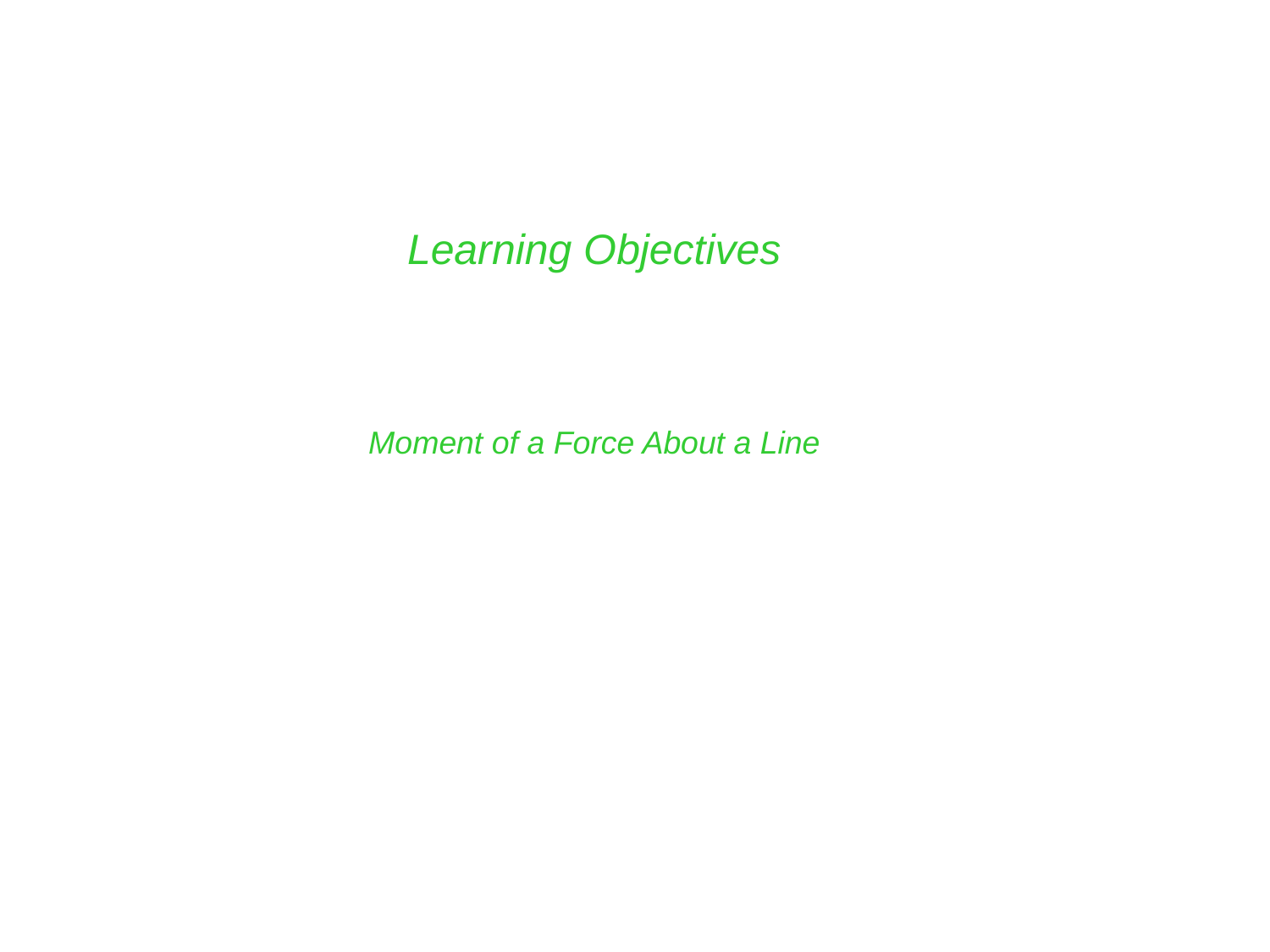

Learning Objectives
Moment of a Force About a Line